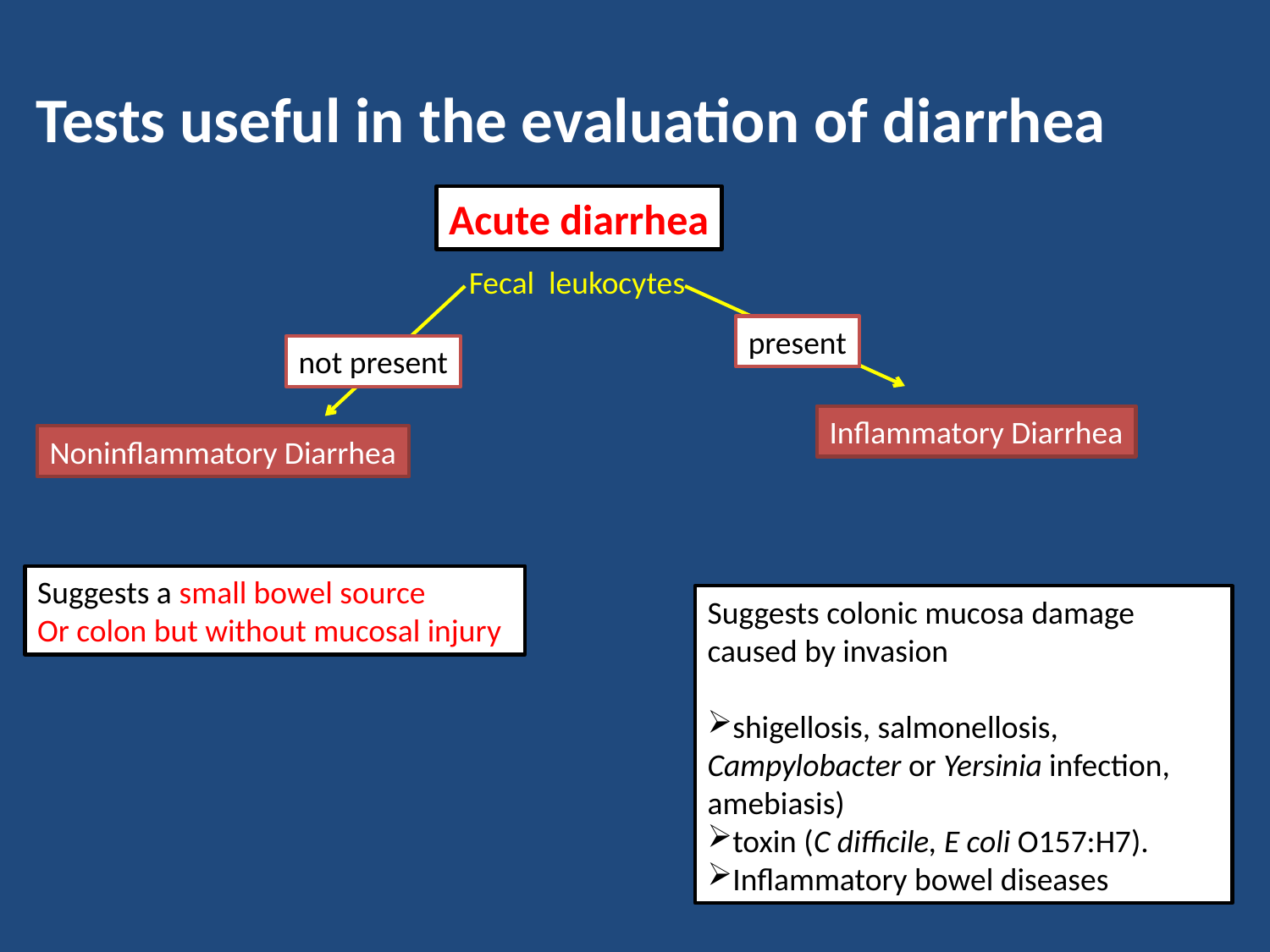

Tests useful in the evaluation of diarrhea
Acute diarrhea
Fecal  leukocytes
present
not present
Inflammatory Diarrhea
Noninflammatory Diarrhea
Suggests a small bowel source
Or colon but without mucosal injury
Suggests colonic mucosa damage caused by invasion

shigellosis, salmonellosis, Campylobacter or Yersinia infection, amebiasis)
toxin (C difficile, E coli O157:H7).
Inflammatory bowel diseases